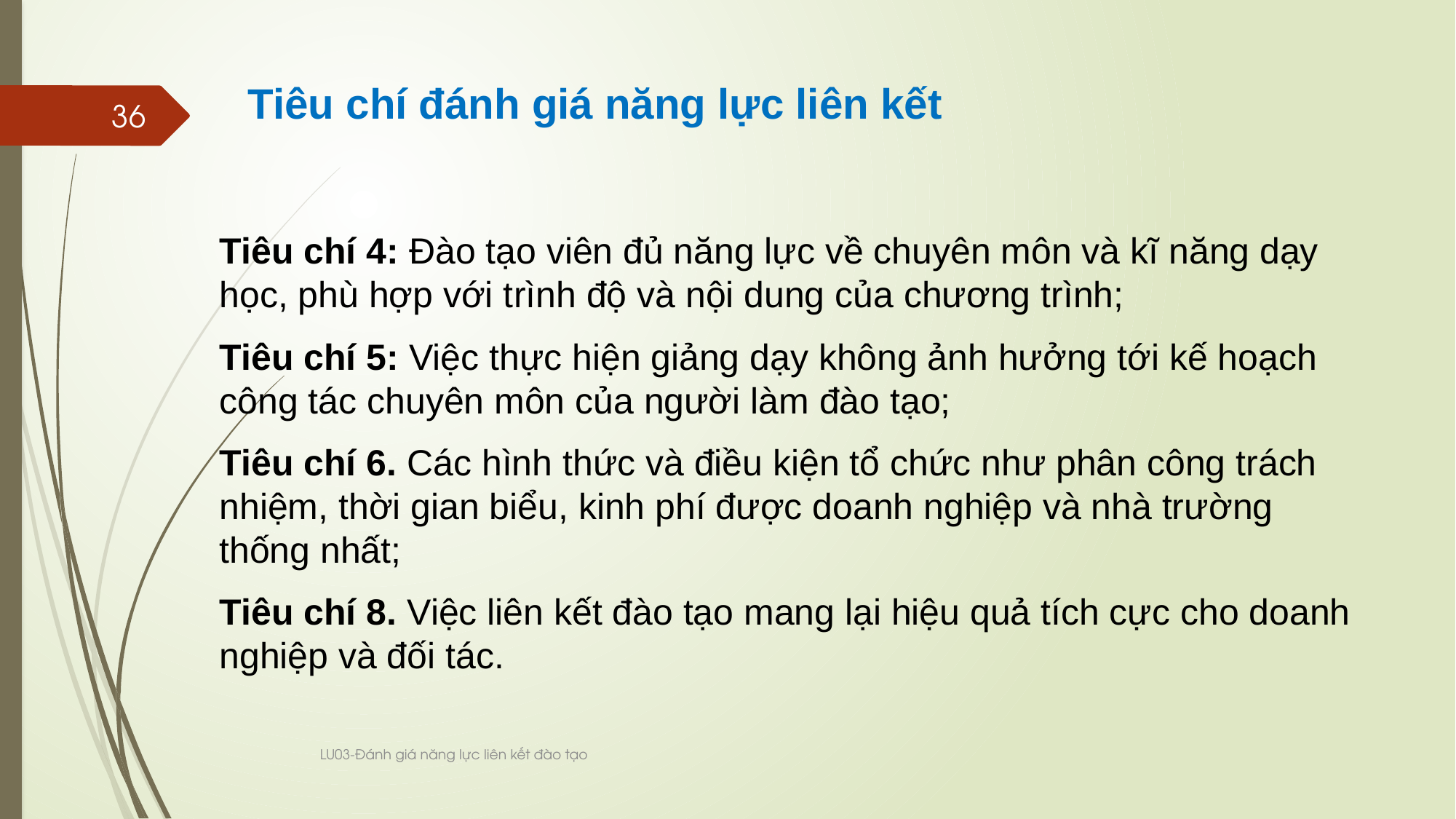

Tiêu chí đánh giá năng lực liên kết
36

Tiêu chí 4: Đào tạo viên đủ năng lực về chuyên môn và kĩ năng dạy học, phù hợp với trình độ và nội dung của chương trình;
Tiêu chí 5: Việc thực hiện giảng dạy không ảnh hưởng tới kế hoạch công tác chuyên môn của người làm đào tạo;
Tiêu chí 6. Các hình thức và điều kiện tổ chức như phân công trách nhiệm, thời gian biểu, kinh phí được doanh nghiệp và nhà trường thống nhất;
Tiêu chí 8. Việc liên kết đào tạo mang lại hiệu quả tích cực cho doanh nghiệp và đối tác.
LU03-Đánh giá năng lực liên kết đào tạo